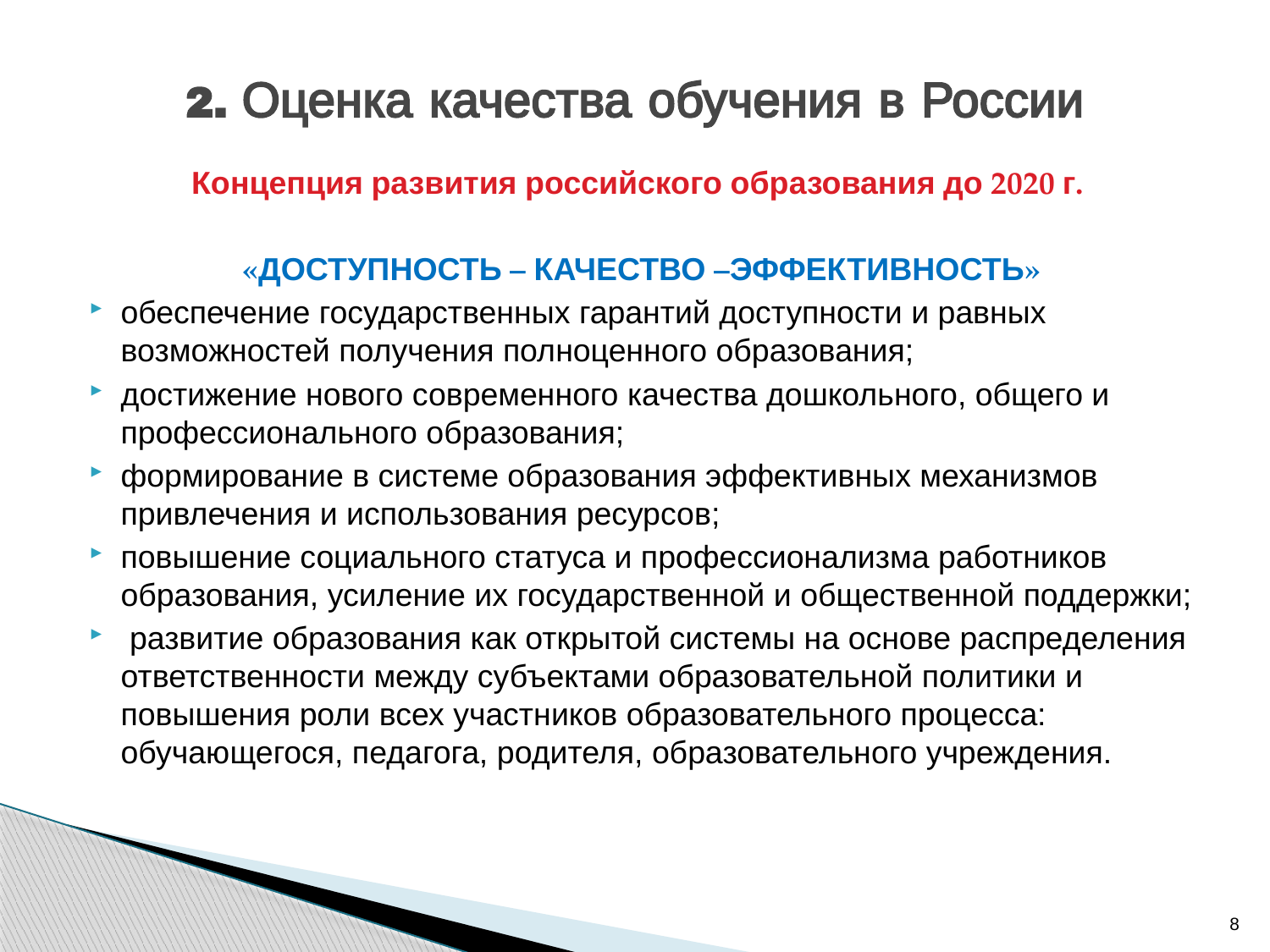

# 2. Оценка качества обучения в России
Концепция развития российского образования до 2020 г.

«ДОСТУПНОСТЬ – КАЧЕСТВО –ЭФФЕКТИВНОСТЬ»
обеспечение государственных гарантий доступности и равных возможностей получения полноценного образования;
достижение нового современного качества дошкольного, общего и профессионального образования;
формирование в системе образования эффективных механизмов привлечения и использования ресурсов;
повышение социального статуса и профессионализма работников образования, усиление их государственной и общественной поддержки;
 развитие образования как открытой системы на основе распределения ответственности между субъектами образовательной политики и повышения роли всех участников образовательного процесса: обучающегося, педагога, родителя, образовательного учреждения.

8